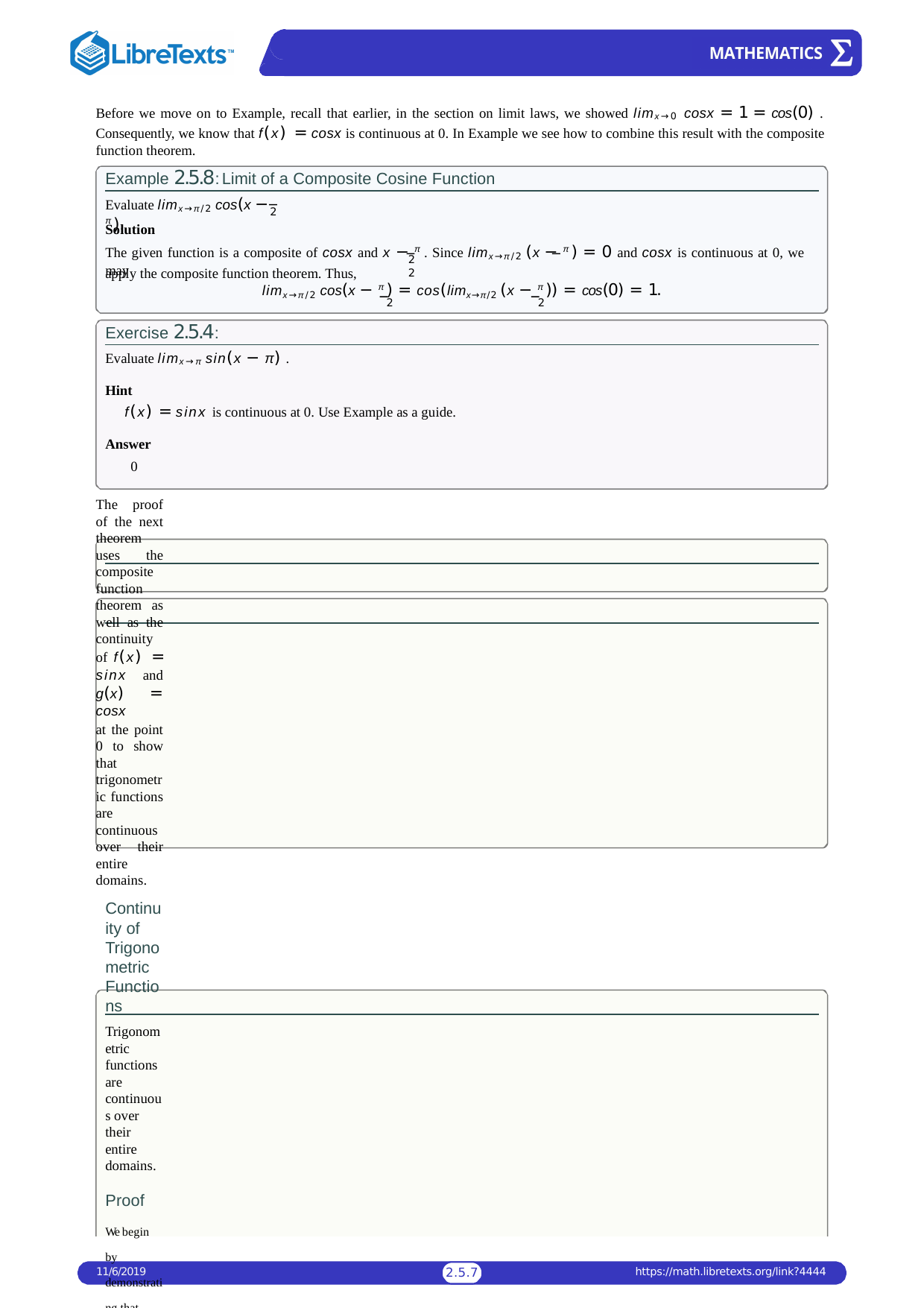

Before we move on to Example, recall that earlier, in the section on limit laws, we showed limx→0 cosx = 1 = cos(0) .  Consequently, we know that f(x) = cosx is continuous at 0. In Example we see how to combine this result with the composite  function theorem.
Example 2.5.8: Limit of a Composite Cosine Function

Evaluate limx→π/2 cos(x − π ).
2

Solution
The given function is a composite of cosx and x − π . Since limx→π/2 (x − π ) = 0 and cosx is continuous at 0, we may
2	2

apply the composite function theorem. Thus,
limx→π/2 cos(x − π ) = cos(limx→π/2 (x − π )) = cos(0) = 1.
2	2

Exercise 2.5.4:
Evaluate limx→π sin(x − π) .
Hint
f(x) = sinx is continuous at 0. Use Example as a guide.

Answer
0

The proof of the next theorem uses the composite function theorem as well as the continuity of f(x) = sinx and g(x) = cosx
at the point 0 to show that trigonometric functions are continuous over their entire domains.
Continuity of Trigonometric Functions
Trigonometric functions are continuous over their entire domains.

Proof
We begin by demonstrating that cosx is continuous at every real number. To do this, we must show that limx→a cosx = cosa
for all values of a.
limx→a cosx = limx→a cos((x − a) + a) rewrite x = x − a + a
=limx→a (cos(x − a)cosa − sin(x − a)sina) apply the identity for the cosine of the sum of two angles
=cos(limx→a (x − a))cosa − sin(limx→a (x − a))sina limx→a (x − a) = 0 , and sinx and cosx are continuous at 0
=cos(0)cosa − sin(0)sina evaluate cos(0) and sin(0) and simplify
=1 ⋅ cosa − 0 ⋅ sina = cosa .
The proof that sinx is continuous at every real number is analogous. Because the remaining trigonometric functions may be  expressed in terms of sinx and cosx, their continuity follows from the quotient limit law.
□
As you can see, the composite function theorem is invaluable in demonstrating the continuity of trigonometric functions. As we  continue our study of calculus, we revisit this theorem many times.

THE INTERMEDIATE VALUE THEOREM
Functions that are continuous over intervals of the form [a, b], where a and b are real numbers, exhibit many useful properties.  Throughout our study of calculus, we will encounter many powerful theorems concerning such functions. The first of these  theorems is the Intermediate Value Theorem.
The Intermediate Value Theorem
Let f be continuous over a closed, bounded interval [a, b]. If z is any real number between f(a) and f(b), then there is a  number c in [a, b] satisfying f(c) = z in Figure 2.5.6.

11/6/2019
https://math.libretexts.org/link?4444
2.5.7